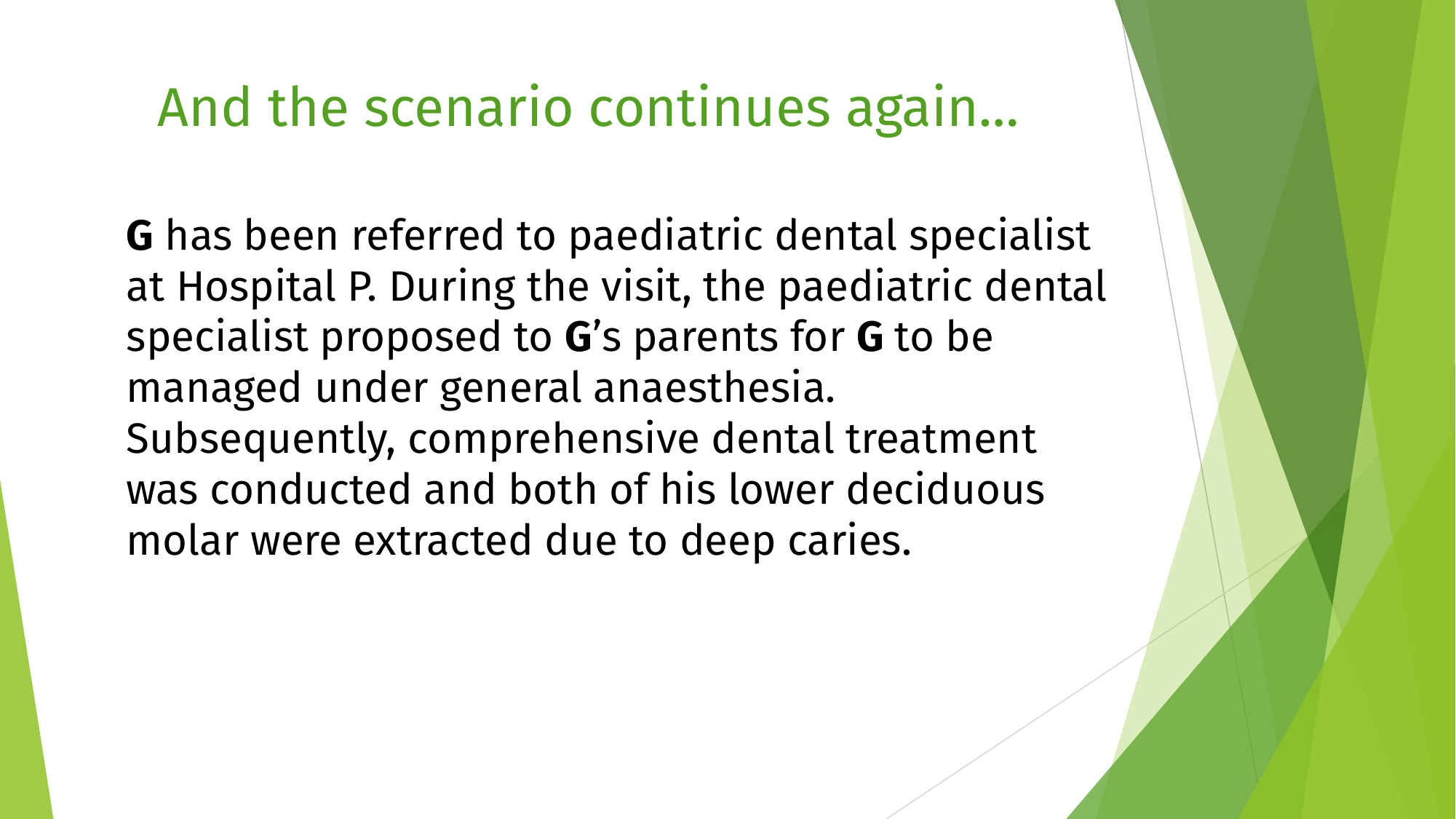

And the scenario continues again…
G has been referred to paediatric dental specialist at Hospital P. During the visit, the paediatric dental specialist proposed to G’s parents for G to be managed under general anaesthesia. Subsequently, comprehensive dental treatment was conducted and both of his lower deciduous molar were extracted due to deep caries.